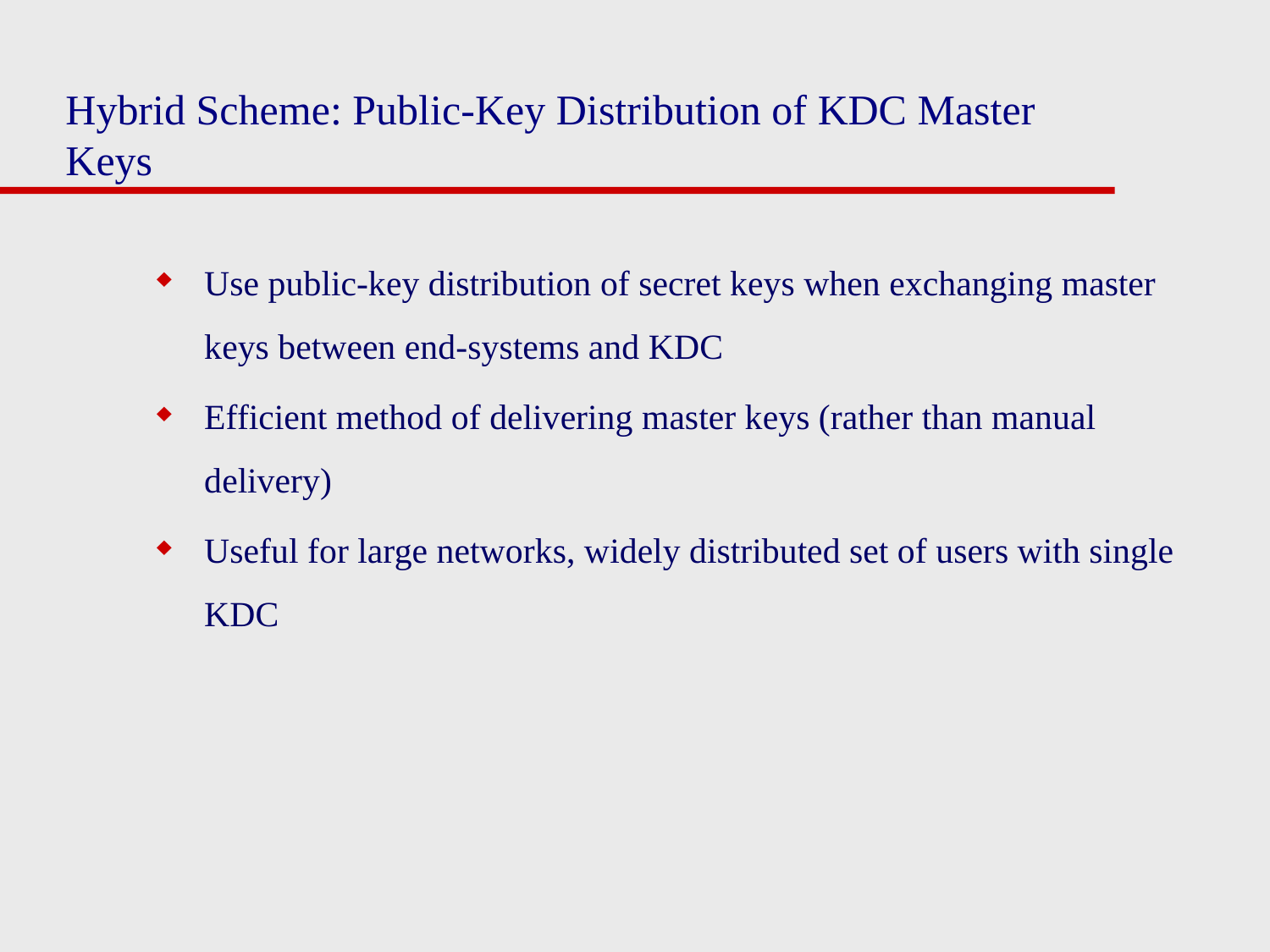

# Hybrid Scheme: Public-Key Distribution of KDC Master Keys
Use public-key distribution of secret keys when exchanging master keys between end-systems and KDC
Efficient method of delivering master keys (rather than manual delivery)
Useful for large networks, widely distributed set of users with single KDC